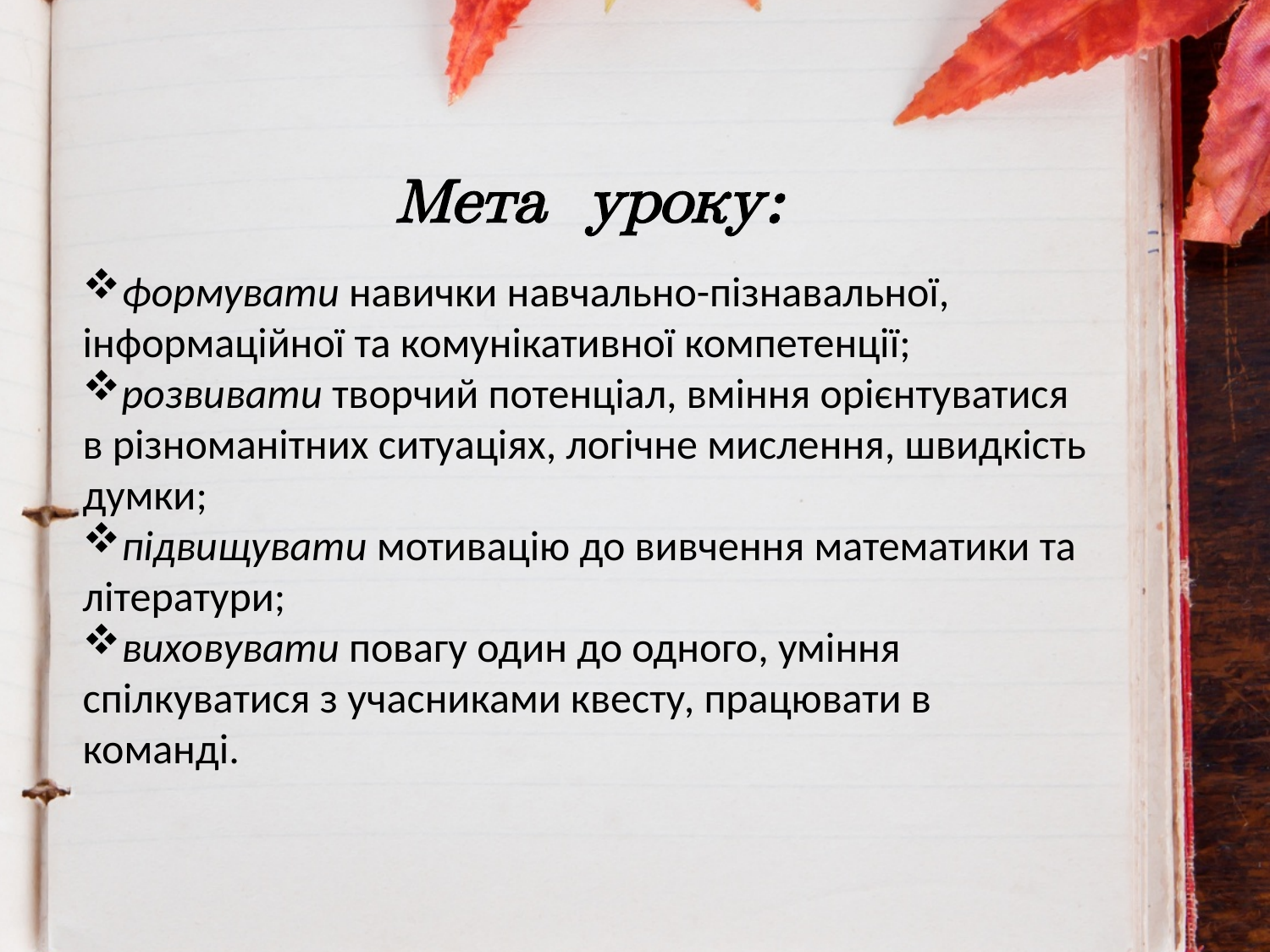

Мета  уроку:

формувати навички навчально-пізнавальної, інформаційної та комунікативної компетенції;
розвивати творчий потенціал, вміння орієнтуватися в різноманітних ситуаціях, логічне мислення, швидкість думки;
підвищувати мотивацію до вивчення математики та літератури;
виховувати повагу один до одного, уміння спілкуватися з учасниками квесту, працювати в команді.